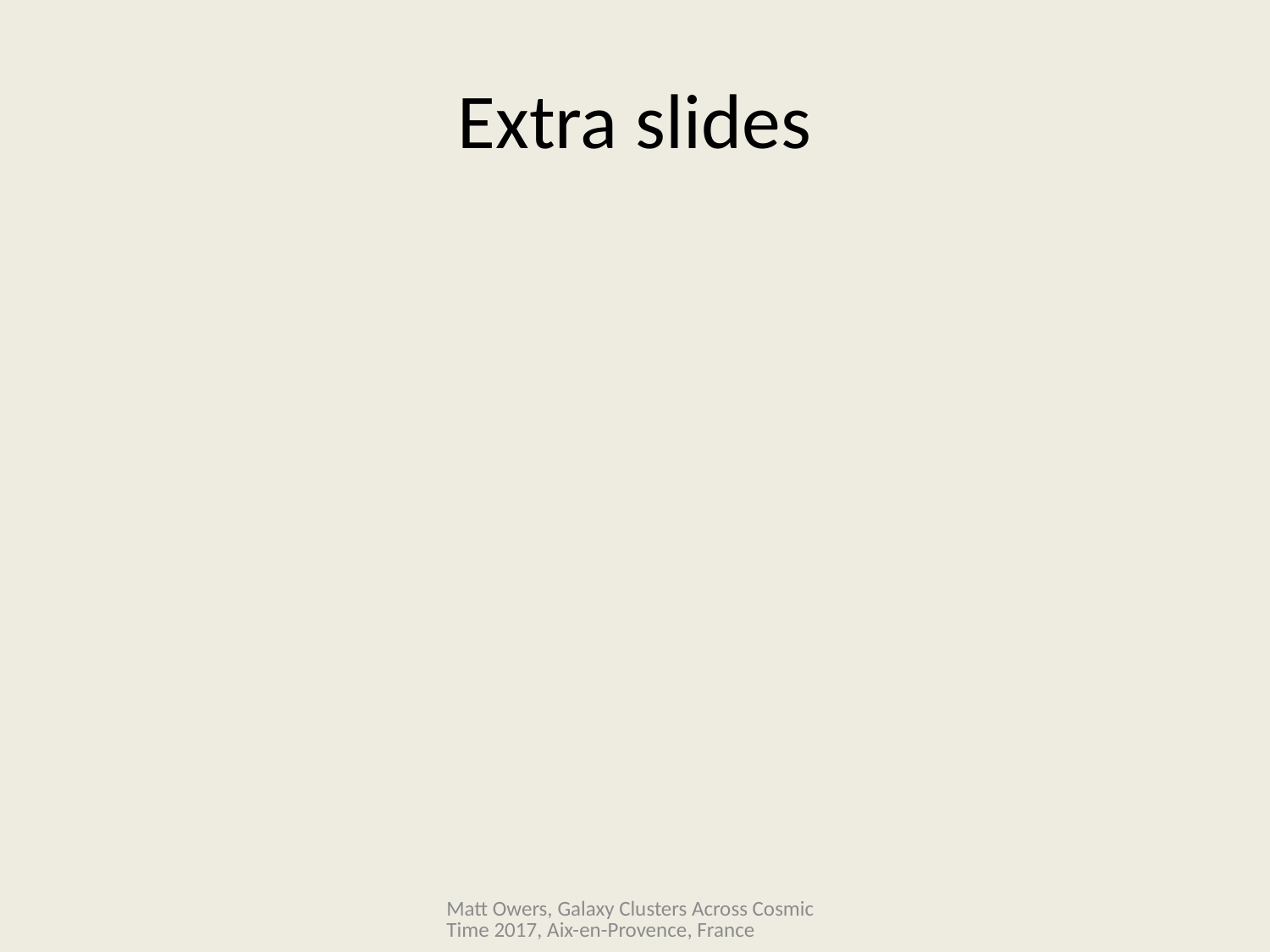

# Extra slides

Matt Owers, Galaxy Clusters Across Cosmic Time 2017, Aix-en-Provence, France